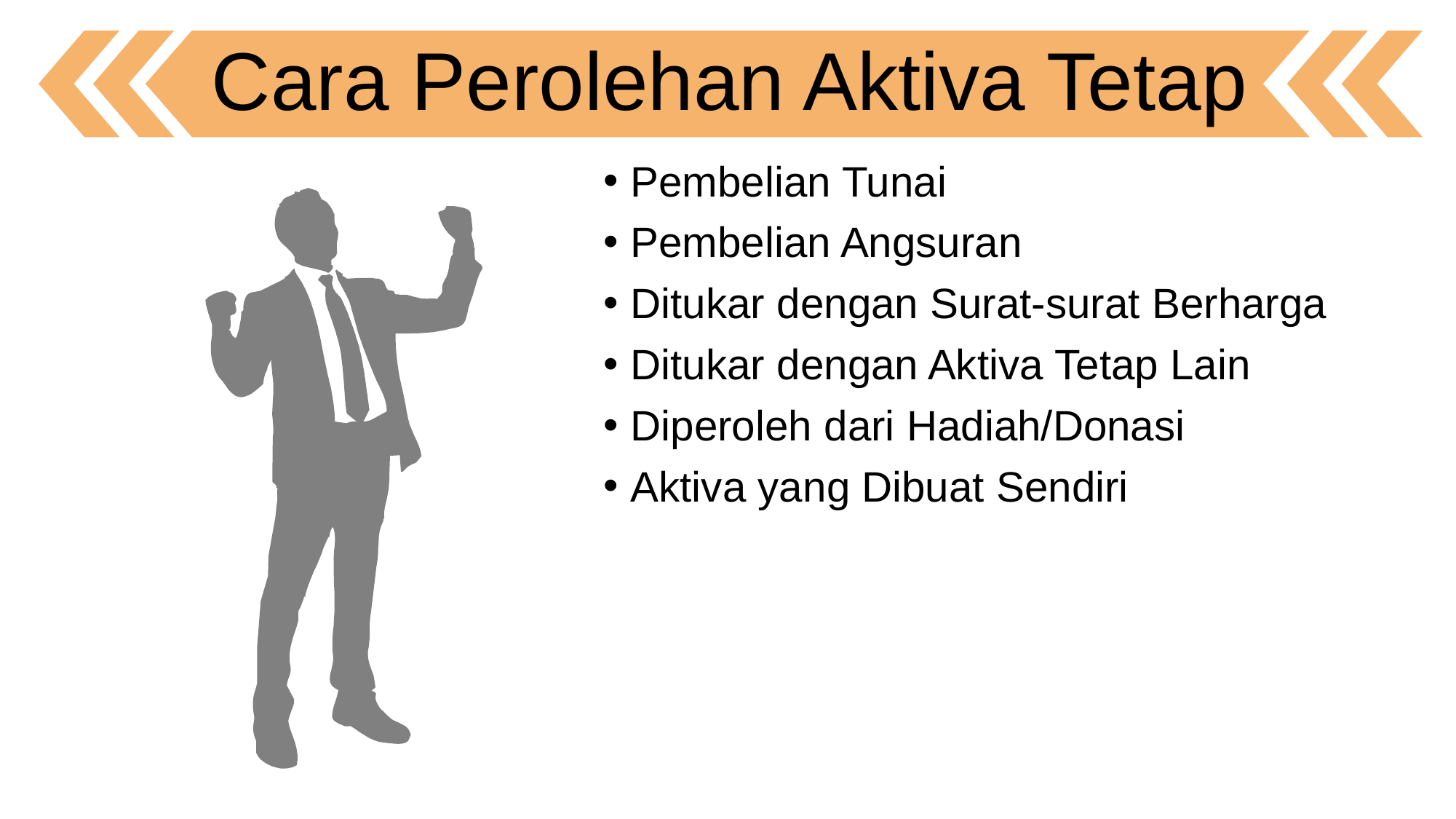

Cara Perolehan Aktiva Tetap
Pembelian Tunai
Pembelian Angsuran
Ditukar dengan Surat-surat Berharga
Ditukar dengan Aktiva Tetap Lain
Diperoleh dari Hadiah/Donasi
Aktiva yang Dibuat Sendiri